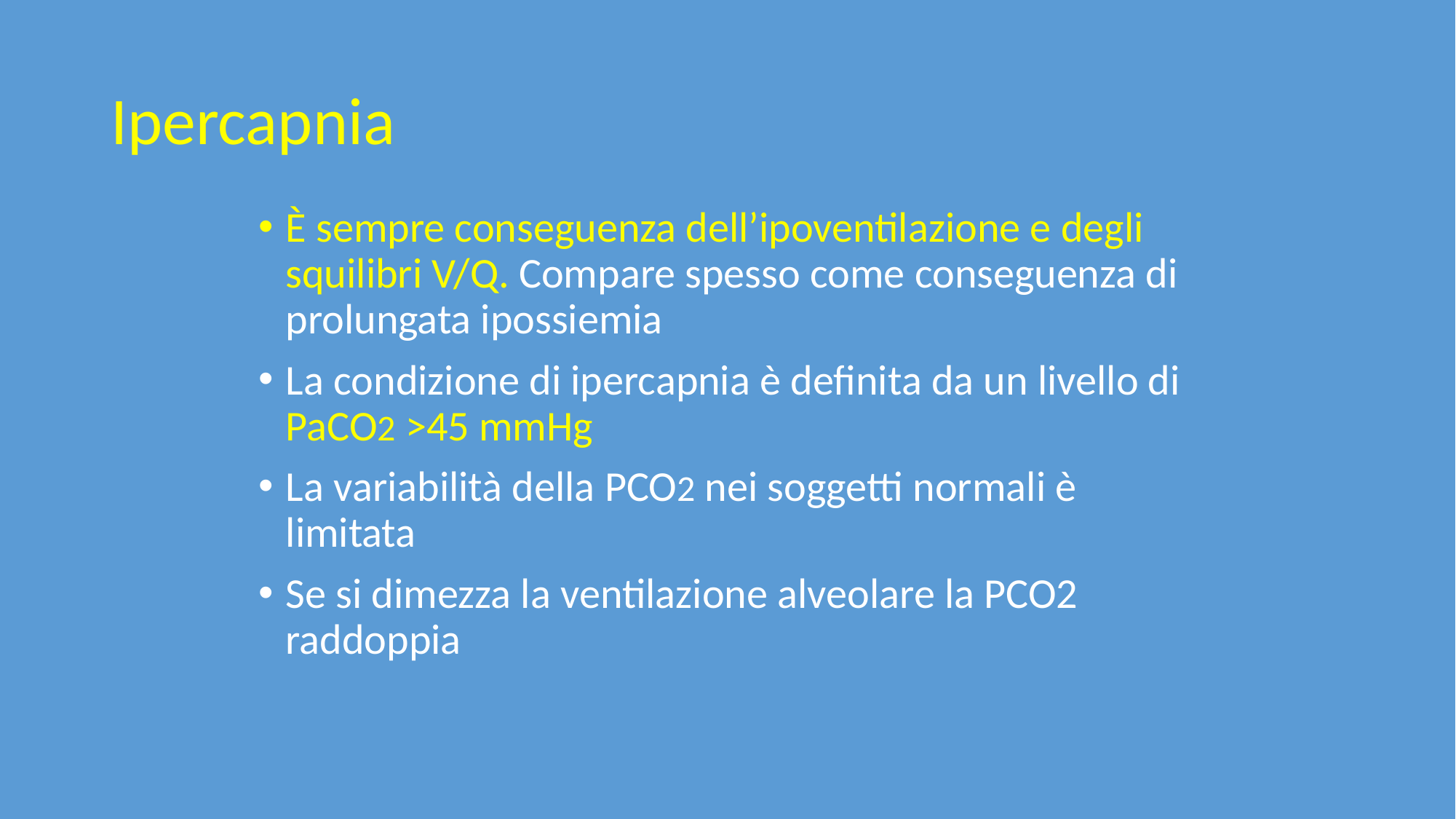

Ipercapnia
È sempre conseguenza dell’ipoventilazione e degli squilibri V/Q. Compare spesso come conseguenza di prolungata ipossiemia
La condizione di ipercapnia è definita da un livello di PaCO2 >45 mmHg
La variabilità della PCO2 nei soggetti normali è limitata
Se si dimezza la ventilazione alveolare la PCO2 raddoppia